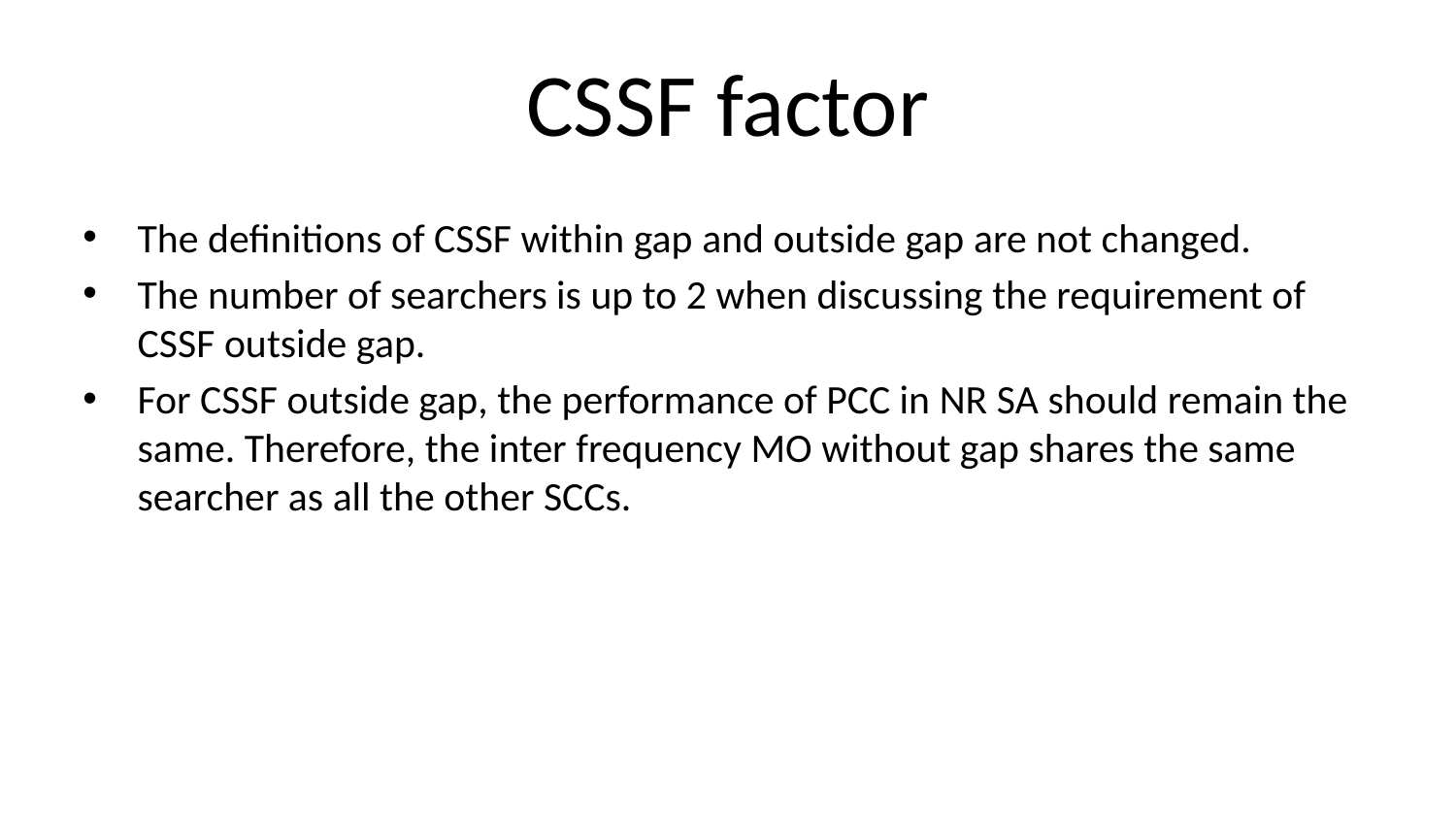

# CSSF factor

The definitions of CSSF within gap and outside gap are not changed.
The number of searchers is up to 2 when discussing the requirement of CSSF outside gap.
For CSSF outside gap, the performance of PCC in NR SA should remain the same. Therefore, the inter frequency MO without gap shares the same searcher as all the other SCCs.